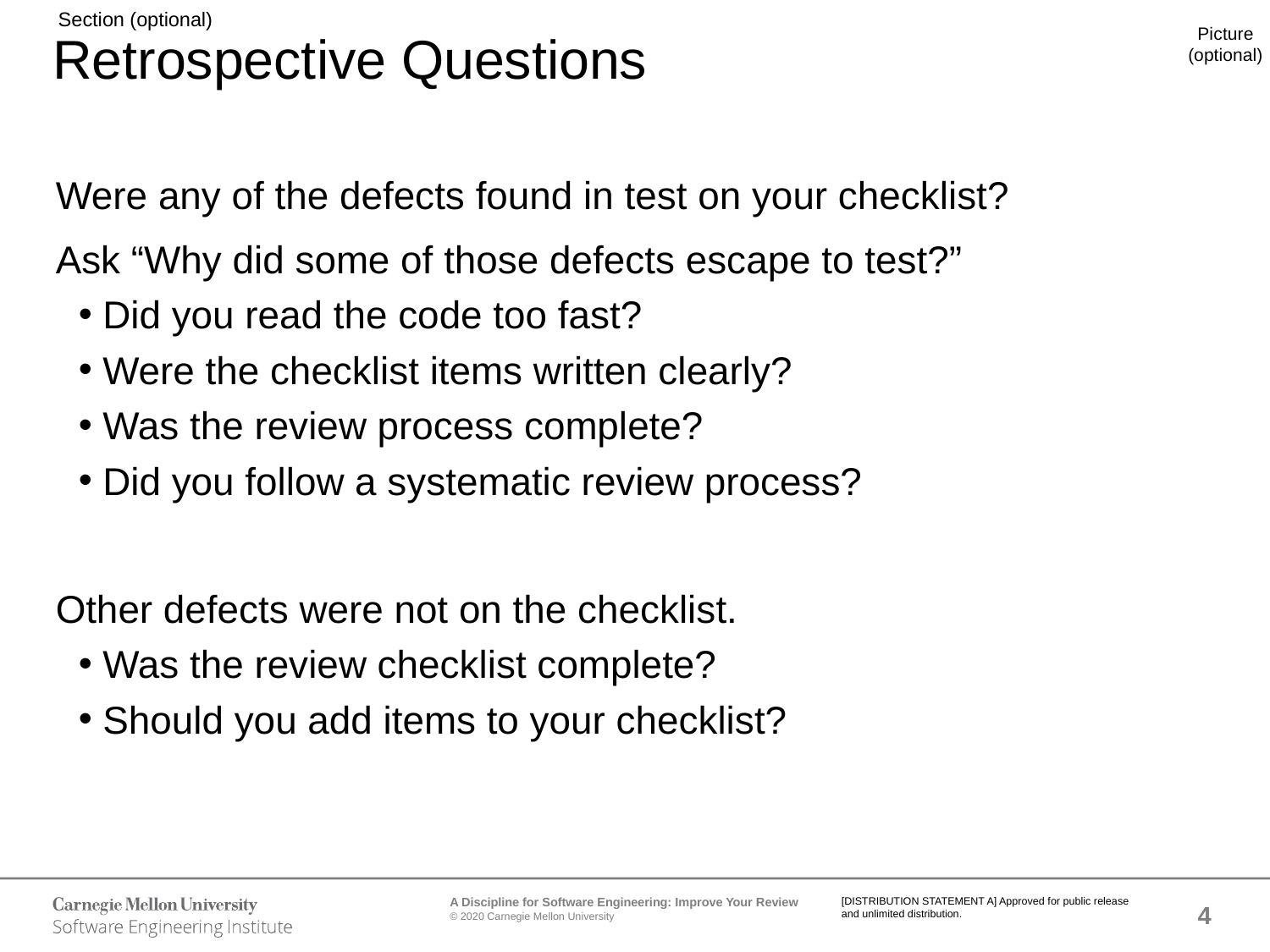

# Retrospective Questions
Were any of the defects found in test on your checklist?
Ask “Why did some of those defects escape to test?”
Did you read the code too fast?
Were the checklist items written clearly?
Was the review process complete?
Did you follow a systematic review process?

Other defects were not on the checklist.
Was the review checklist complete?
Should you add items to your checklist?